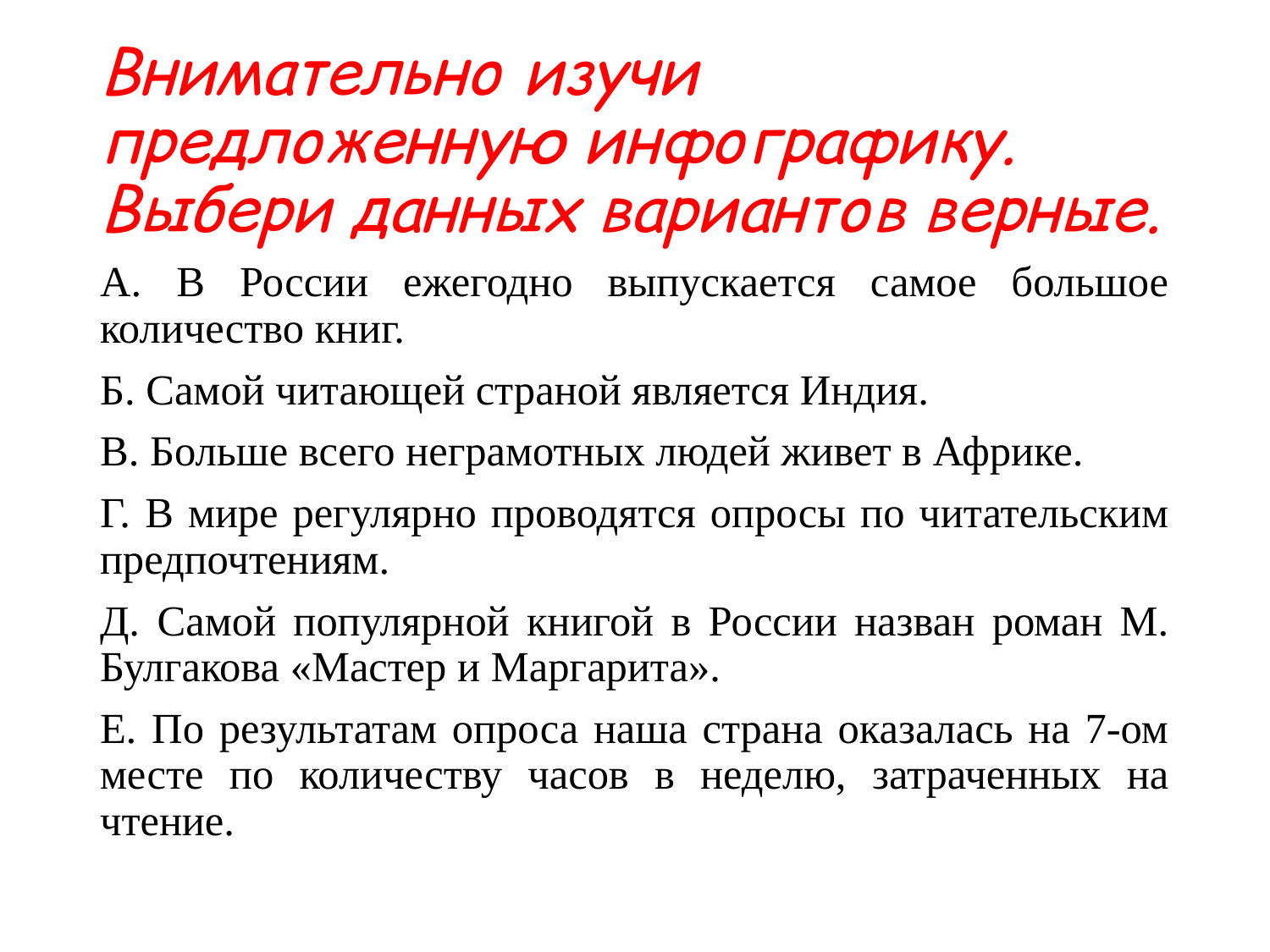

# Внимательно изучи предложенную инфографику. Выбери данных вариантов верные.
А. В России ежегодно выпускается самое большое количество книг.
Б. Самой читающей страной является Индия.
В. Больше всего неграмотных людей живет в Африке.
Г. В мире регулярно проводятся опросы по читательским предпочтениям.
Д. Самой популярной книгой в России назван роман М. Булгакова «Мастер и Маргарита».
Е. По результатам опроса наша страна оказалась на 7-ом месте по количеству часов в неделю, затраченных на чтение.